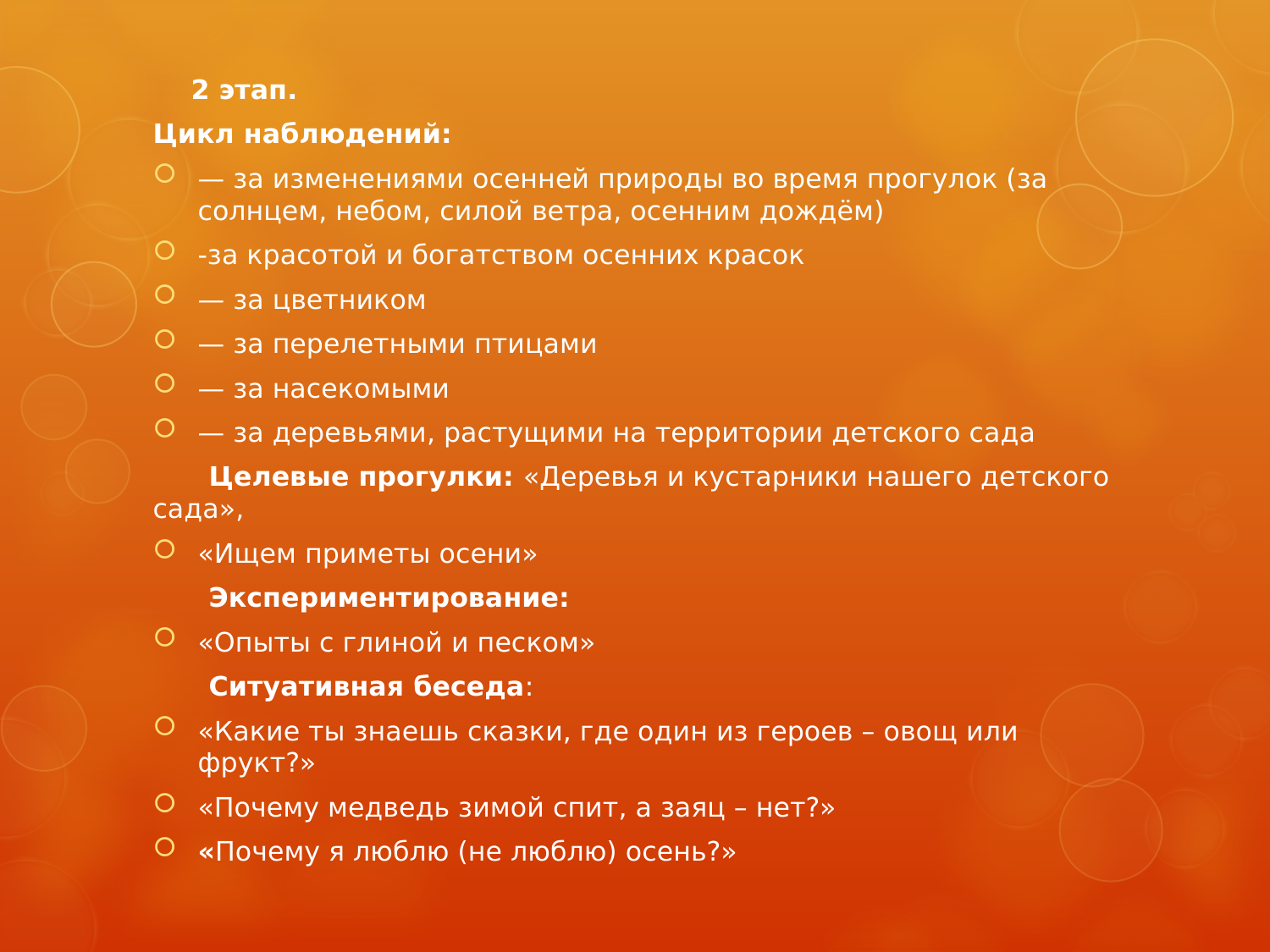

2 этап.
Цикл наблюдений:
— за изменениями осенней природы во время прогулок (за солнцем, небом, силой ветра, осенним дождём)
-за красотой и богатством осенних красок
— за цветником
— за перелетными птицами
— за насекомыми
— за деревьями, растущими на территории детского сада
      Целевые прогулки: «Деревья и кустарники нашего детского сада»,
«Ищем приметы осени»
      Экспериментирование:
«Опыты с глиной и песком»
      Ситуативная беседа:
«Какие ты знаешь сказки, где один из героев – овощ или фрукт?»
«Почему медведь зимой спит, а заяц – нет?»
«Почему я люблю (не люблю) осень?»